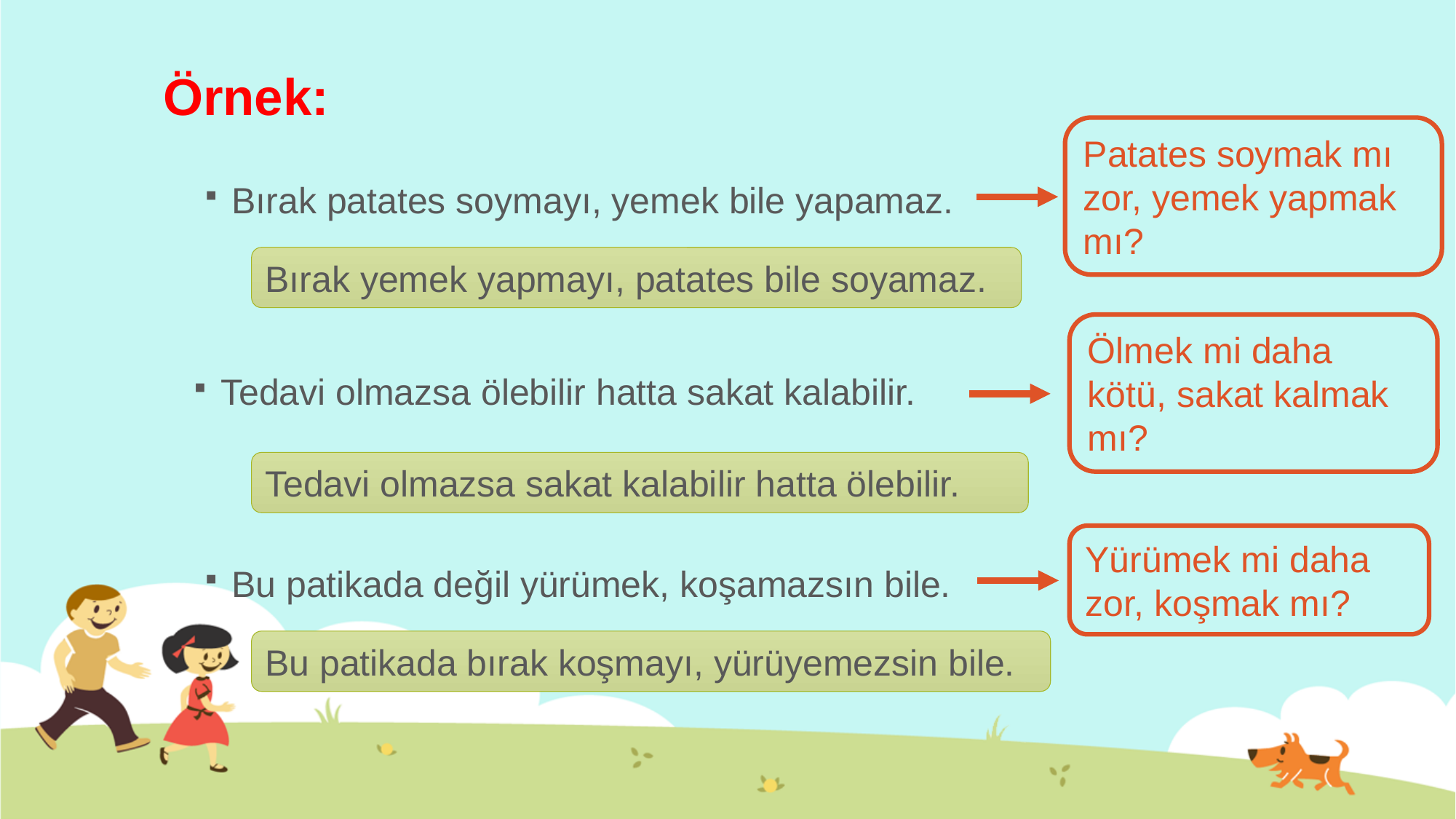

# Örnek:
Patates soymak mı zor, yemek yapmak mı?
Bırak patates soymayı, yemek bile yapamaz.
Bırak yemek yapmayı, patates bile soyamaz.
Ölmek mi daha kötü, sakat kalmak mı?
Tedavi olmazsa ölebilir hatta sakat kalabilir.
Tedavi olmazsa sakat kalabilir hatta ölebilir.
Yürümek mi daha zor, koşmak mı?
Bu patikada değil yürümek, koşamazsın bile.
Bu patikada bırak koşmayı, yürüyemezsin bile.